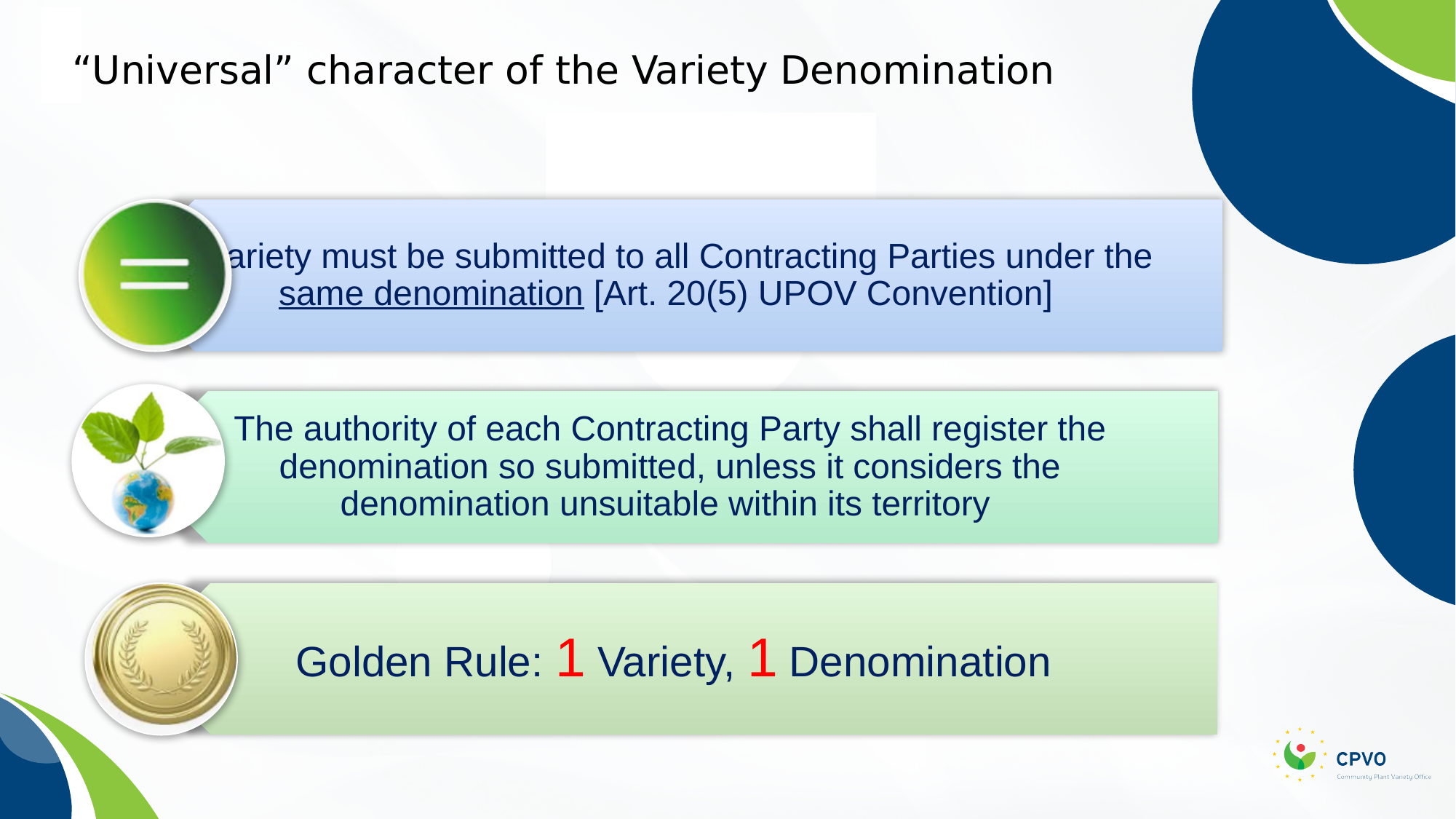

“Universal” character of the Variety Denomination
A variety must be submitted to all Contracting Parties under the same denomination [Art. 20(5) UPOV Convention]
The authority of each Contracting Party shall register the denomination so submitted, unless it considers the denomination unsuitable within its territory
Golden Rule: 1 Variety, 1 Denomination